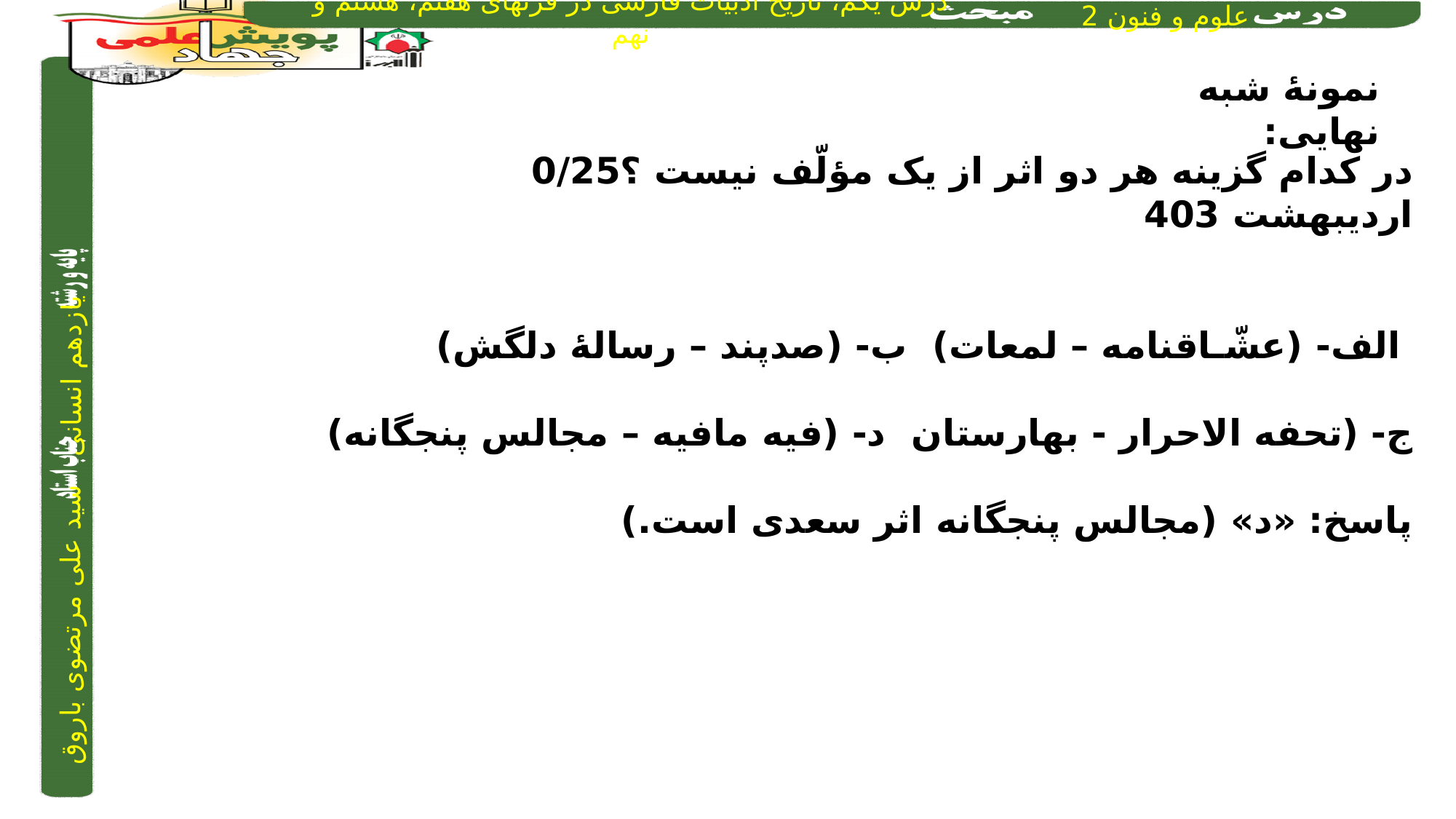

نمونۀ شبه نهایی:
در کدام گزینه هر دو اثر از یک مؤلّف نیست ؟0/25			اردیبهشت 403

 الف- (عشّـاقنامه – لمعات) 	 ب- (صدپند – رسالۀ دلگش)

ج- (تحفه الاحرار - بهارستان 	 د- (فیه مافیه – مجالس پنجگانه)

پاسخ: «د» (مجالس پنجگانه اثر سعدی است.)